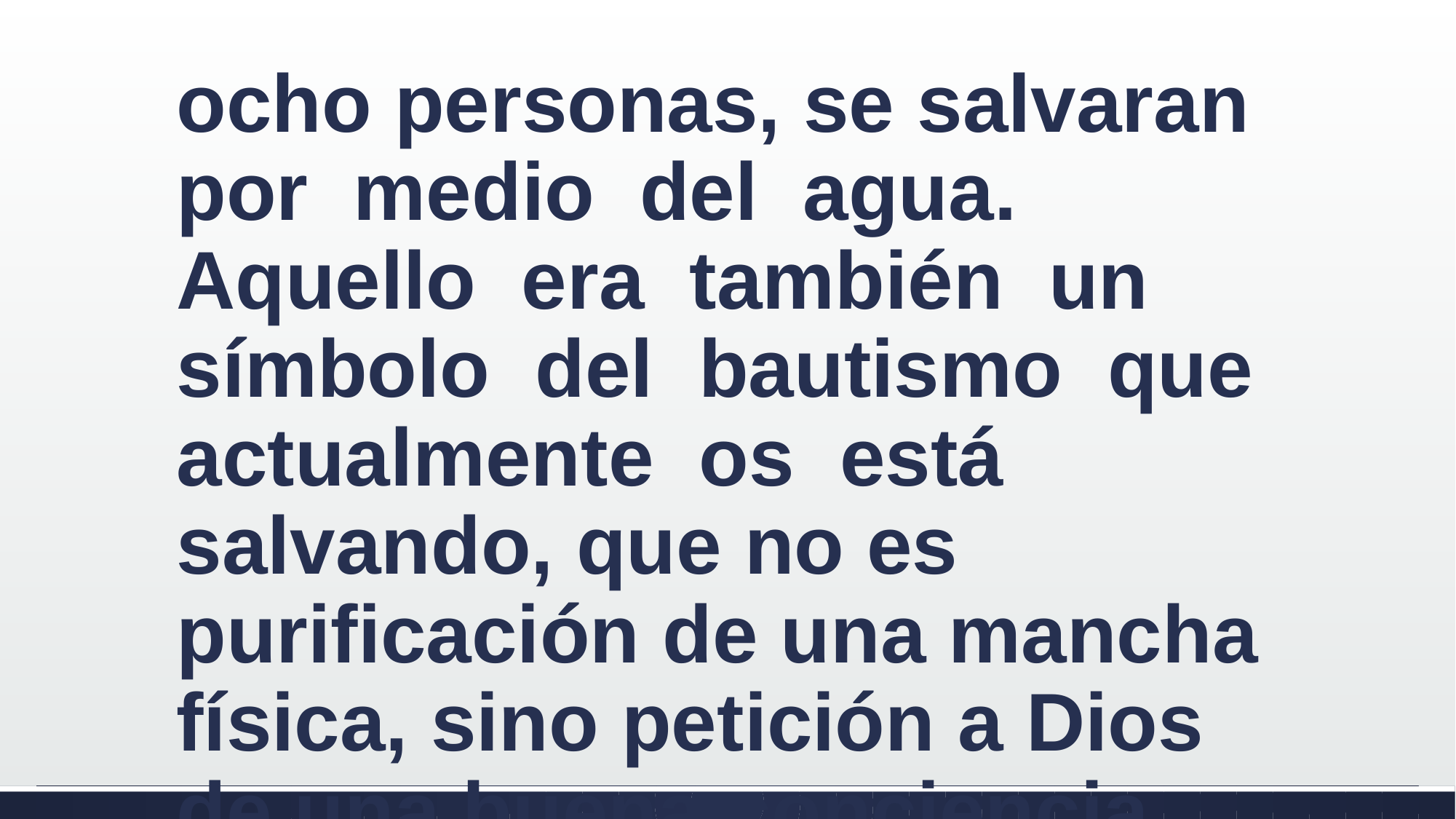

#
ocho personas, se salvaran por  medio  del  agua.  Aquello  era  también  un  símbolo  del  bautismo  que  actualmente  os  está salvando, que no es purificación de una mancha física, sino petición a Dios de una buena conciencia,